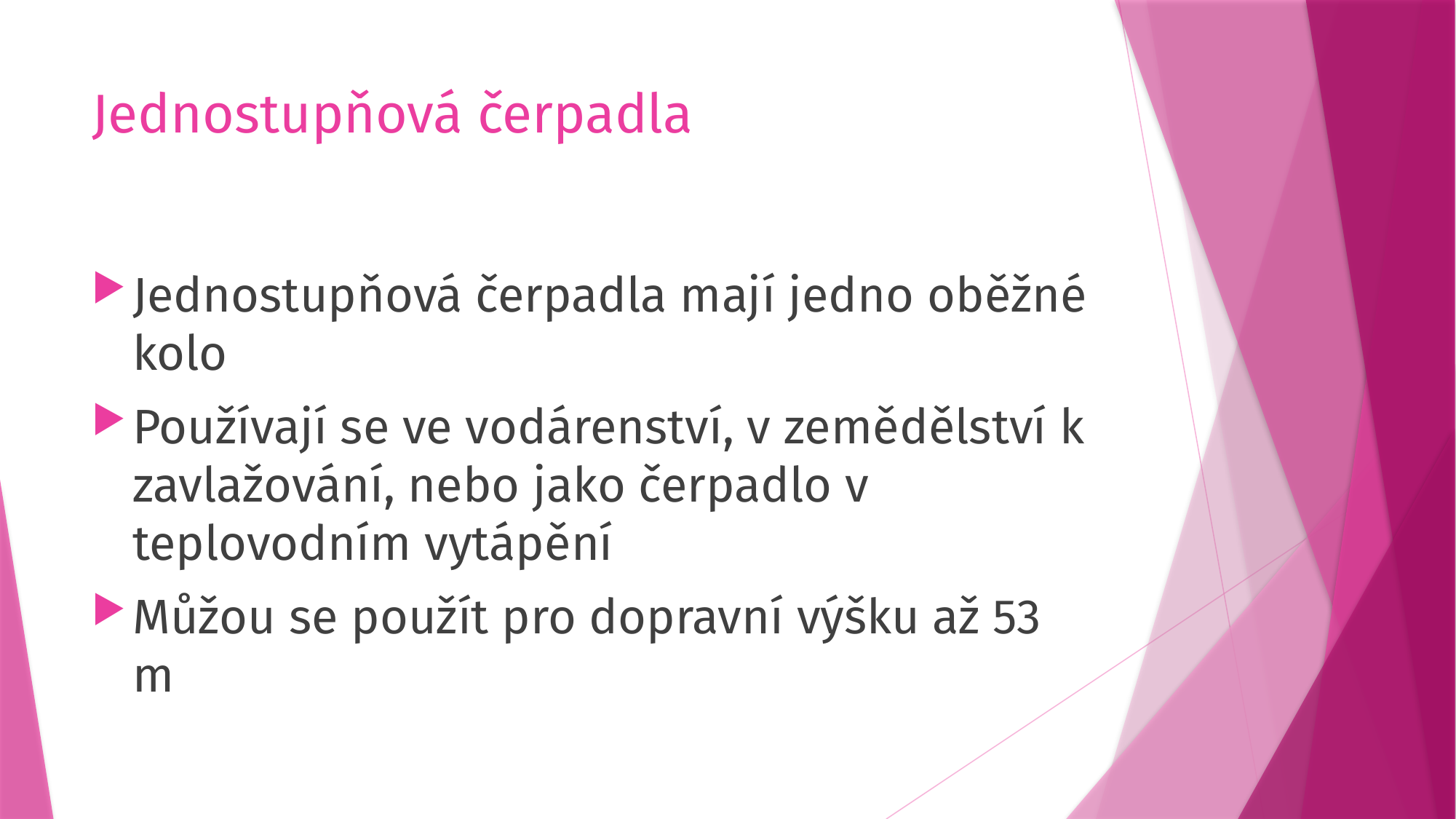

# Jednostupňová čerpadla
Jednostupňová čerpadla mají jedno oběžné kolo
Používají se ve vodárenství, v zemědělství k zavlažování, nebo jako čerpadlo v teplovodním vytápění
Můžou se použít pro dopravní výšku až 53 m